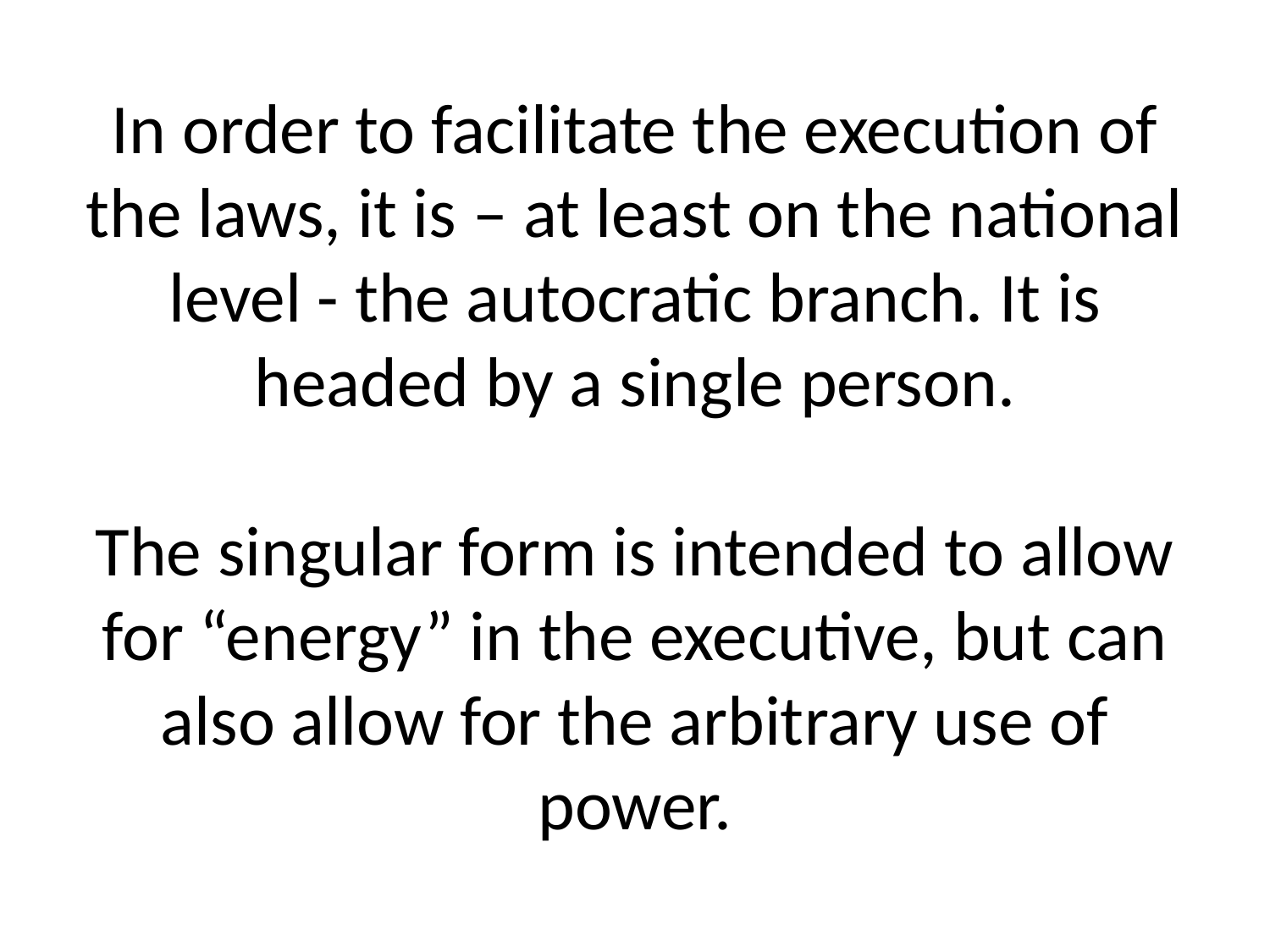

# In order to facilitate the execution of the laws, it is – at least on the national level - the autocratic branch. It is headed by a single person. The singular form is intended to allow for “energy” in the executive, but can also allow for the arbitrary use of power.